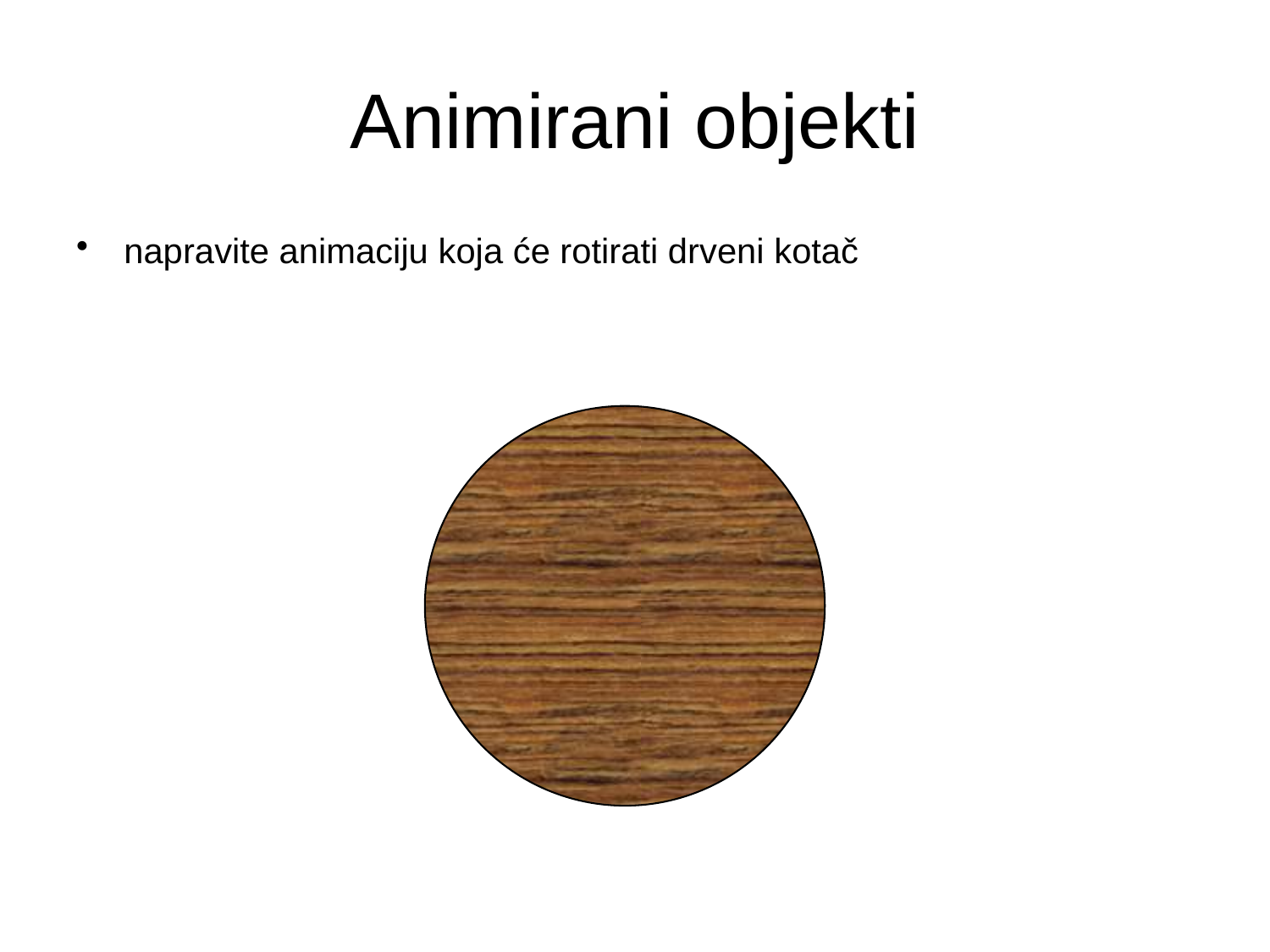

# Animirani objekti
napravite animaciju koja će rotirati drveni kotač